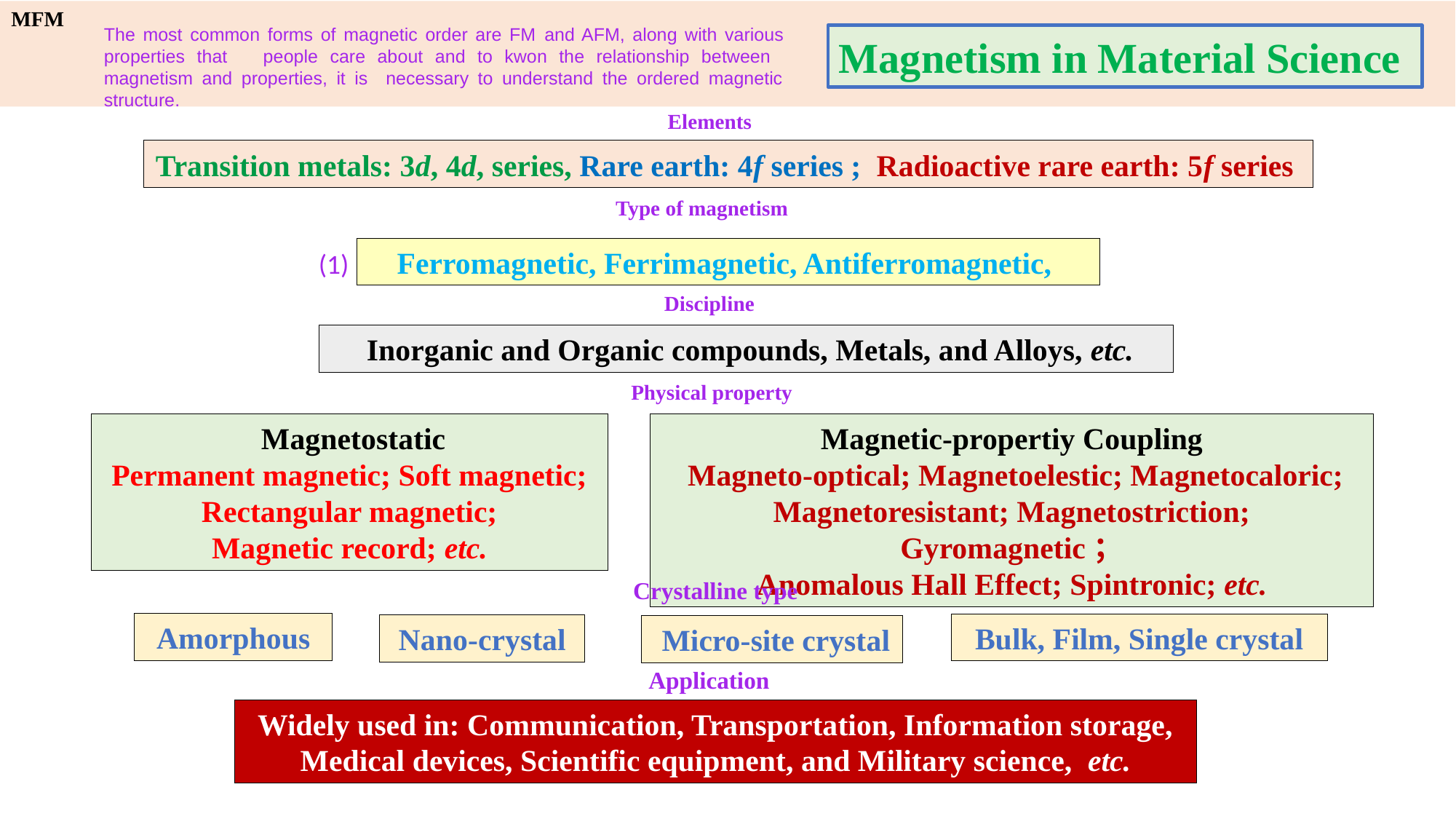

Introduction
MFM

The most common forms of magnetic order are FM and AFM, along with various properties that   people care about and to kwon the relationship between  magnetism and properties, it is  necessary to understand the ordered magnetic structure.
Magnetism in Material Science
Elements
Transition metals: 3d, 4d, series, Rare earth: 4f series ;  Radioactive rare earth: 5f series
Type of magnetism
Ferromagnetic, Ferrimagnetic, Antiferromagnetic,
(1)
Discipline
 Inorganic and Organic compounds, Metals, and Alloys, etc.
 Physical property
 Magnetostatic
Permanent magnetic; Soft magnetic;
Rectangular magnetic;
Magnetic record; etc.
Magnetic-propertiy Coupling
 Magneto-optical; Magnetoelestic; Magnetocaloric; Magnetoresistant; Magnetostriction; Gyromagnetic；
Anomalous Hall Effect; Spintronic; etc.
Crystalline type
Amorphous
Bulk, Film, Single crystal
Nano-crystal
 Micro-site crystal
Application
Widely used in: Communication, Transportation, Information storage, Medical devices, Scientific equipment, and Military science,  etc.